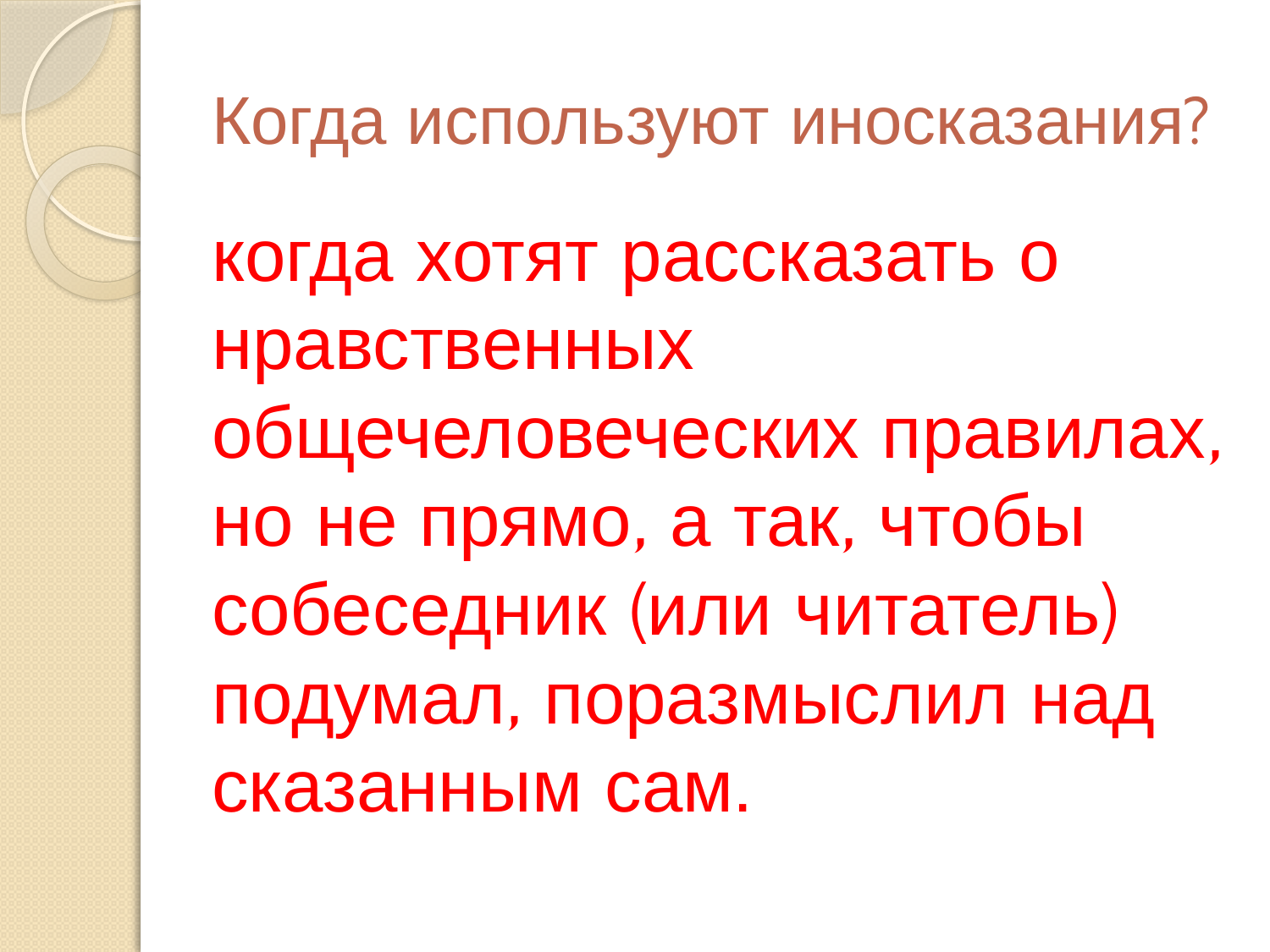

# Когда используют иносказания?
когда хотят рассказать о нравственных общечеловеческих правилах, но не прямо, а так, чтобы собеседник (или читатель) подумал, поразмыслил над сказанным сам.